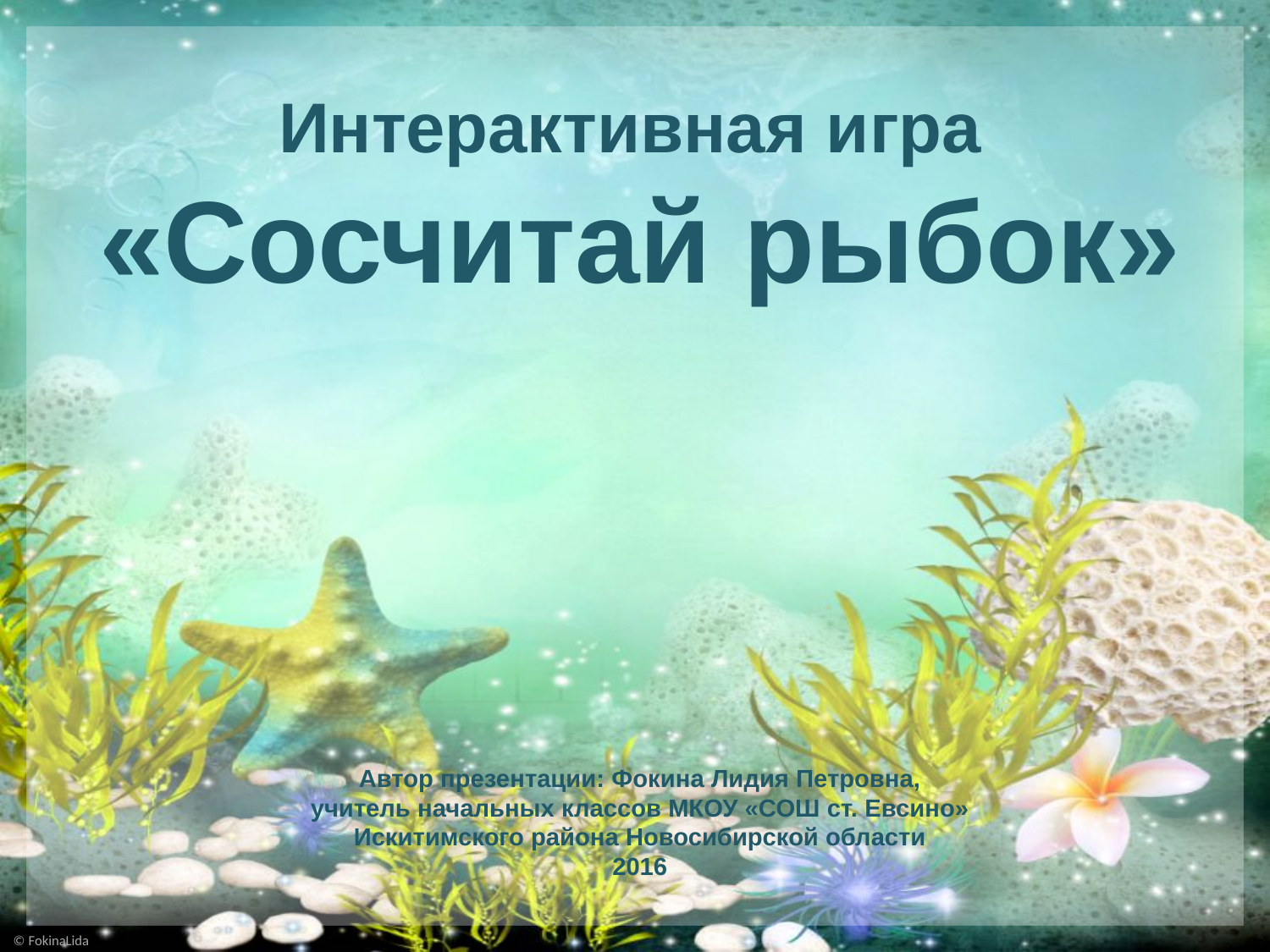

Интерактивная игра
«Сосчитай рыбок»
Автор презентации: Фокина Лидия Петровна,
учитель начальных классов МКОУ «СОШ ст. Евсино»
Искитимского района Новосибирской области
2016